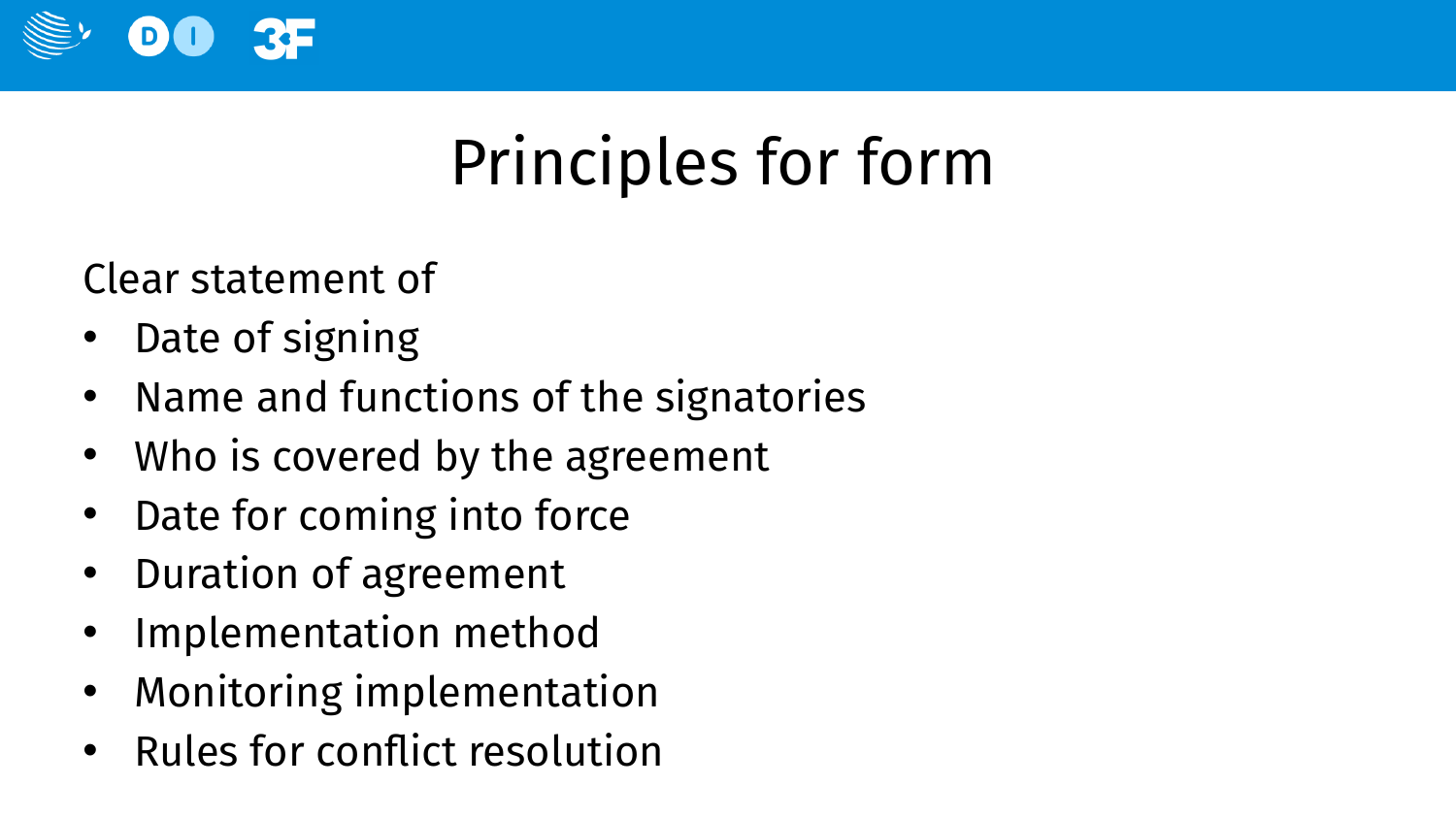

# Principles for form
Clear statement of
Date of signing
Name and functions of the signatories
Who is covered by the agreement
Date for coming into force
Duration of agreement
Implementation method
Monitoring implementation
Rules for conflict resolution